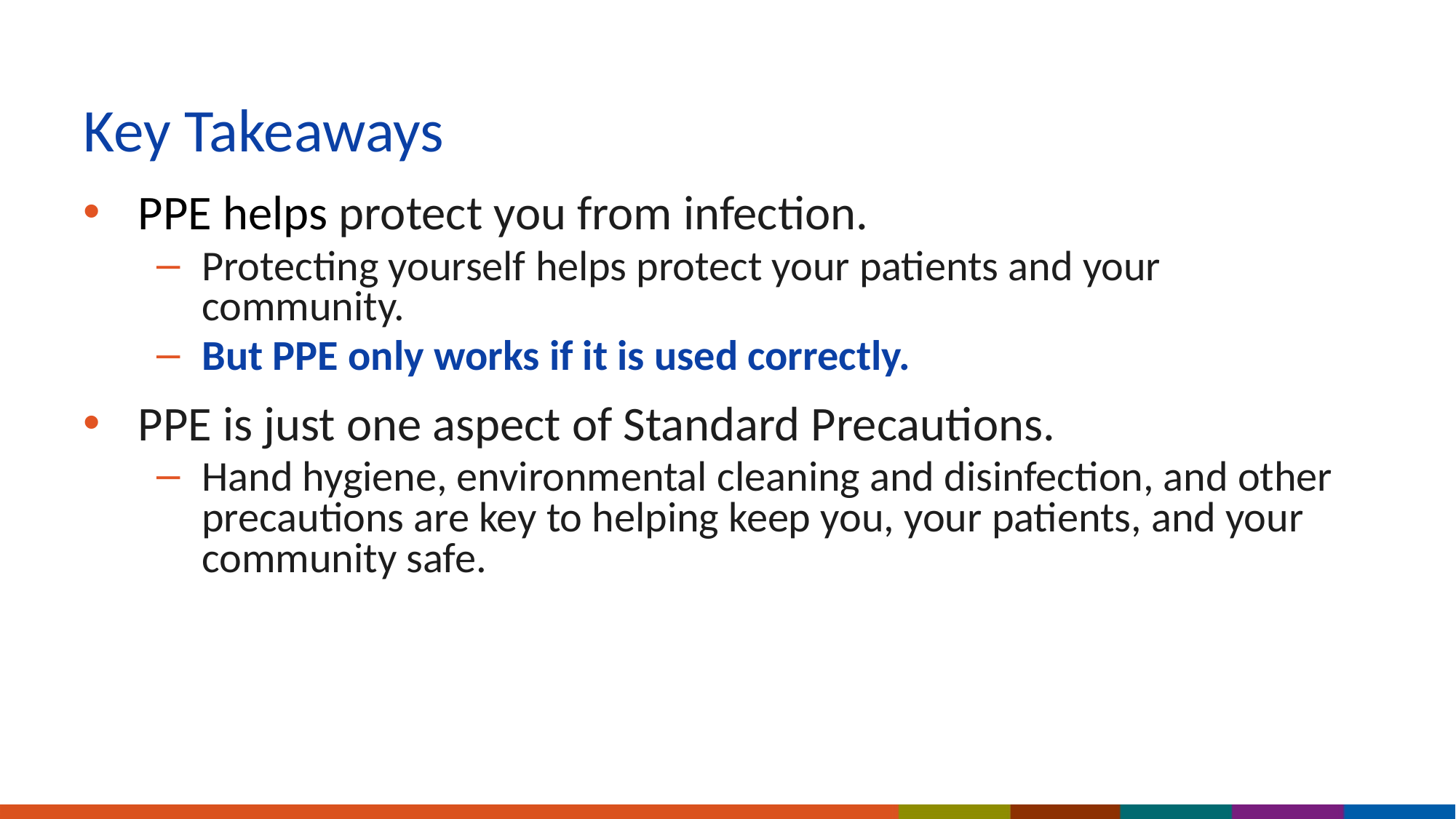

# Key Takeaways
PPE helps protect you from infection.
Protecting yourself helps protect your patients and your community.
But PPE only works if it is used correctly.
PPE is just one aspect of Standard Precautions.
Hand hygiene, environmental cleaning and disinfection, and other precautions are key to helping keep you, your patients, and your community safe.